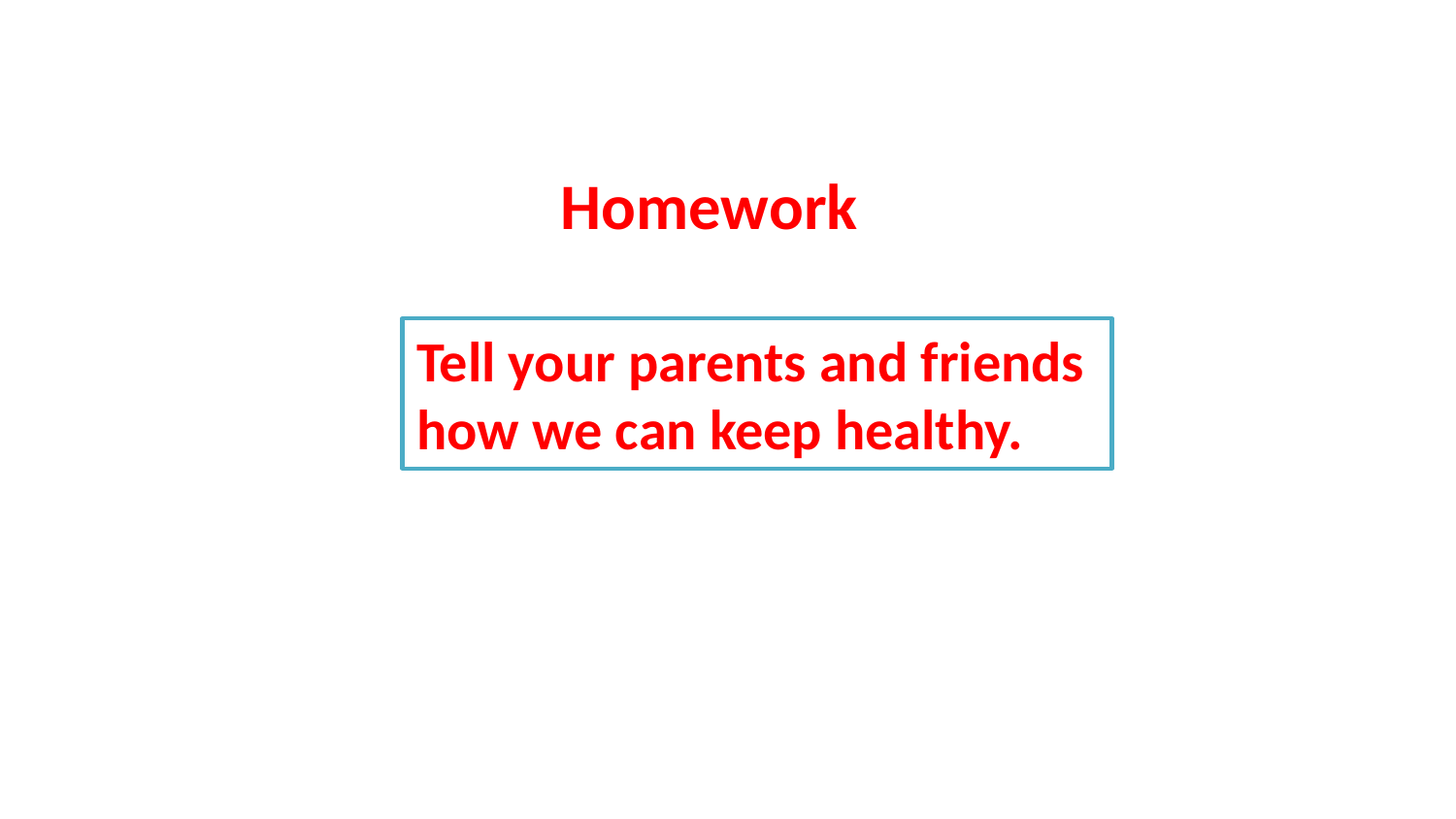

Homework
Tell your parents and friends
how we can keep healthy.